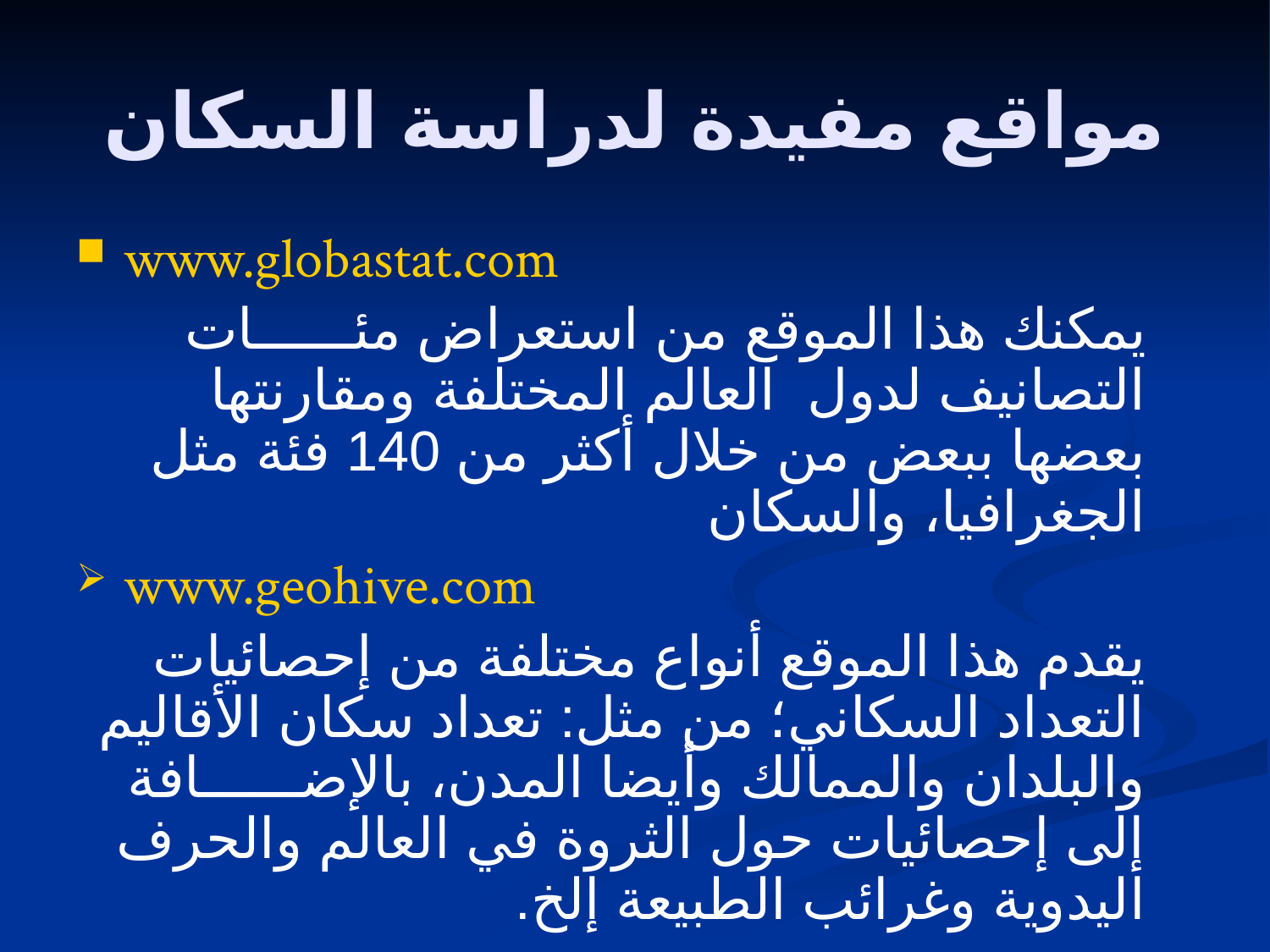

# مواقع مفيدة لدراسة السكان
www.globastat.com
   يمكنك هذا الموقع من استعراض مئــــــات التصانيف لدول  العالم المختلفة ومقارنتها بعضها ببعض من خلال أكثر من 140 فئة مثل الجغرافيا، والسكان
www.geohive.com
   يقدم هذا الموقع أنواع مختلفة من إحصائيات التعداد السكاني؛ من مثل: تعداد سكان الأقاليم والبلدان والممالك وأيضا المدن، بالإضــــــافة إلى إحصائيات حول الثروة في العالم والحرف اليدوية وغرائب الطبيعة إلخ.